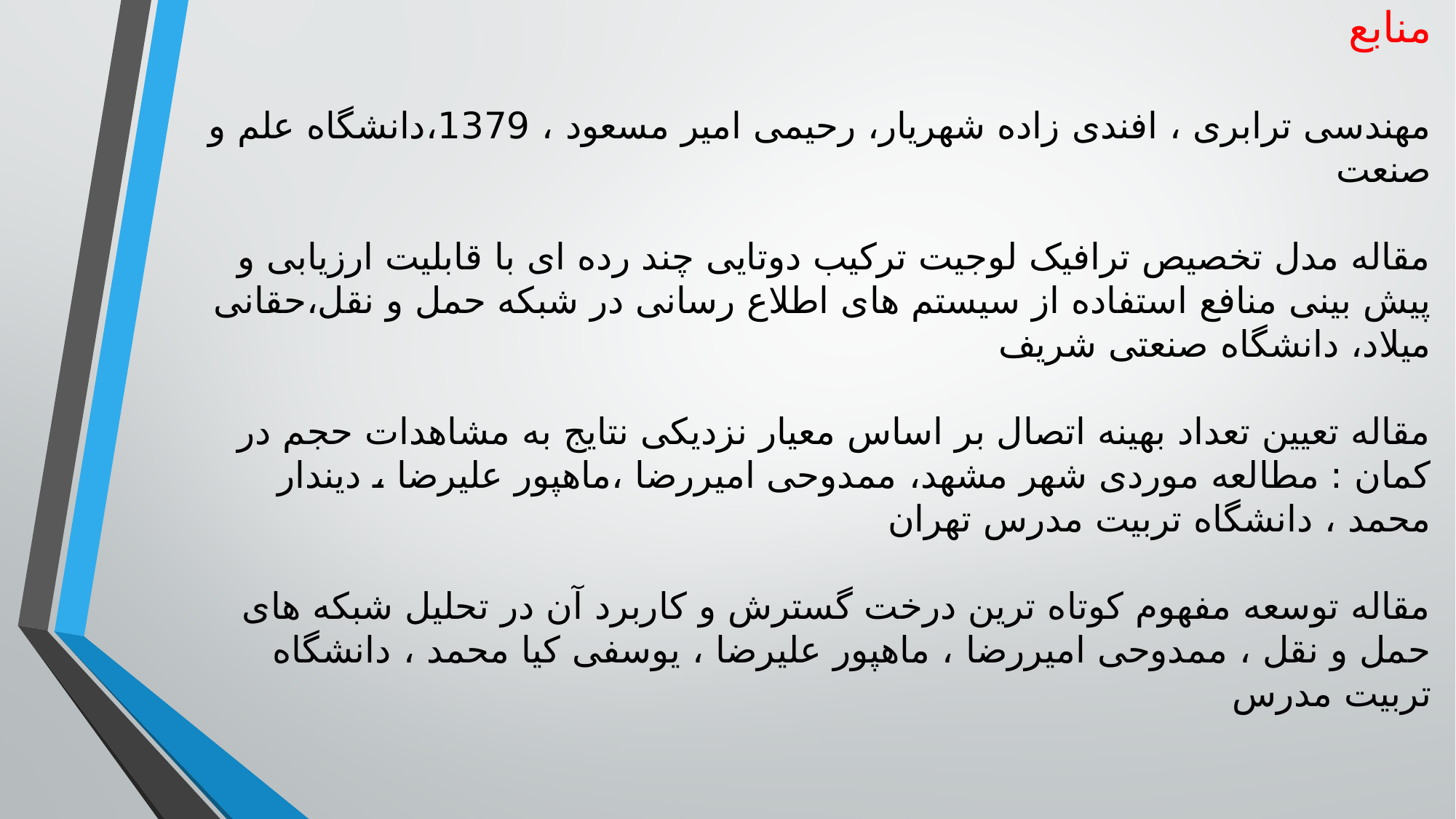

# منابع مهندسی ترابری ، افندی زاده شهریار، رحیمی امیر مسعود ، 1379،دانشگاه علم و صنعت مقاله مدل تخصیص ترافیک لوجیت ترکیب دوتایی چند رده ای با قابلیت ارزیابی و پیش بینی منافع استفاده از سیستم های اطلاع رسانی در شبکه حمل و نقل،حقانی میلاد، دانشگاه صنعتی شریف مقاله تعیین تعداد بهینه اتصال بر اساس معیار نزدیکی نتایج به مشاهدات حجم در کمان : مطالعه موردی شهر مشهد، ممدوحی امیررضا ،ماهپور علیرضا ، دیندار محمد ، دانشگاه تربیت مدرس تهران مقاله توسعه مفهوم کوتاه ترین درخت گسترش و کاربرد آن در تحلیل شبکه های حمل و نقل ، ممدوحی امیررضا ، ماهپور علیرضا ، یوسفی کیا محمد ، دانشگاه تربیت مدرس